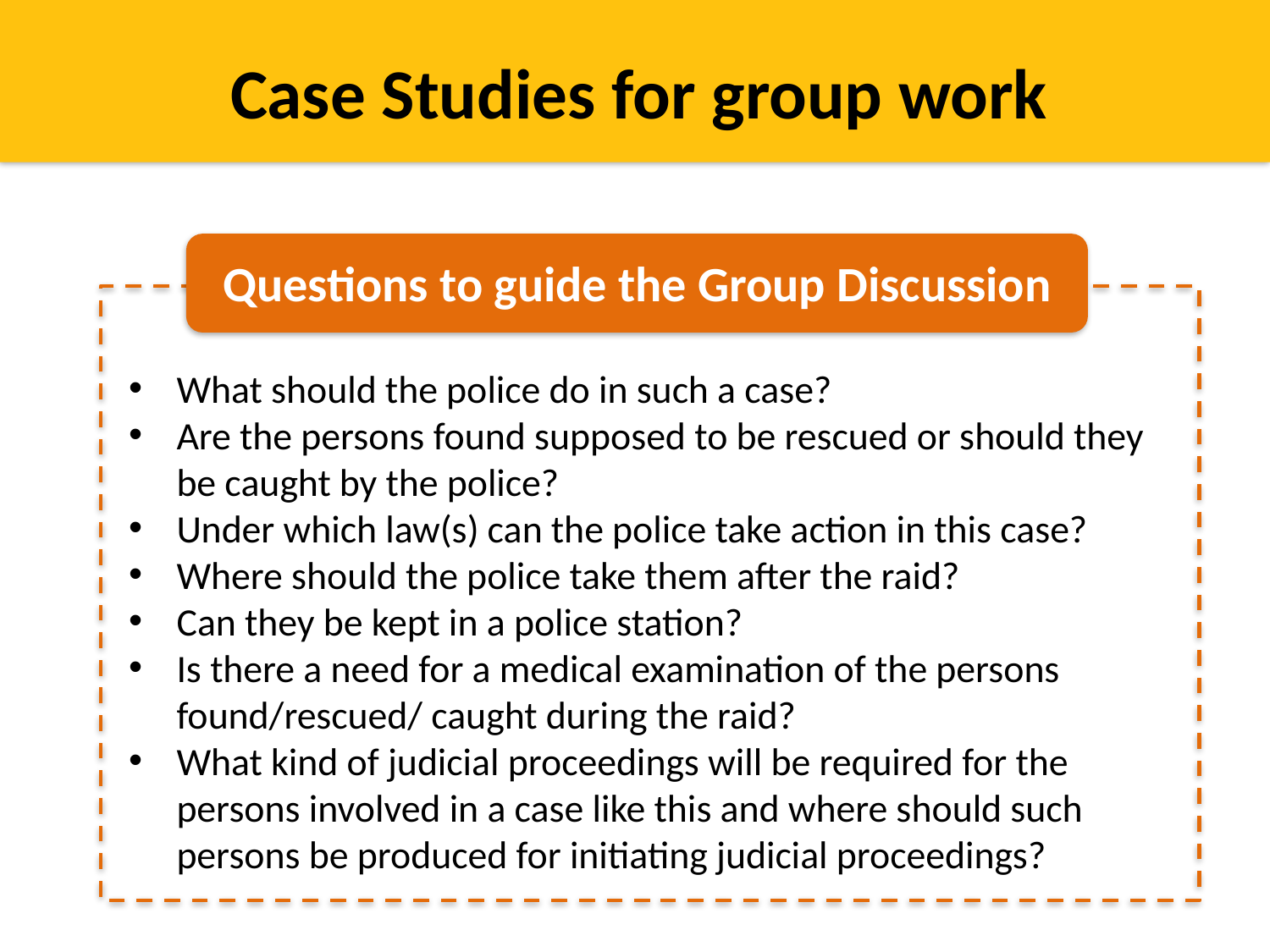

Case Studies for group work

Questions to guide the Group Discussion

What should the police do in such a case?
Are the persons found supposed to be rescued or should they be caught by the police?
Under which law(s) can the police take action in this case?
Where should the police take them after the raid?
Can they be kept in a police station?
Is there a need for a medical examination of the persons found/rescued/ caught during the raid?
What kind of judicial proceedings will be required for the persons involved in a case like this and where should such persons be produced for initiating judicial proceedings?